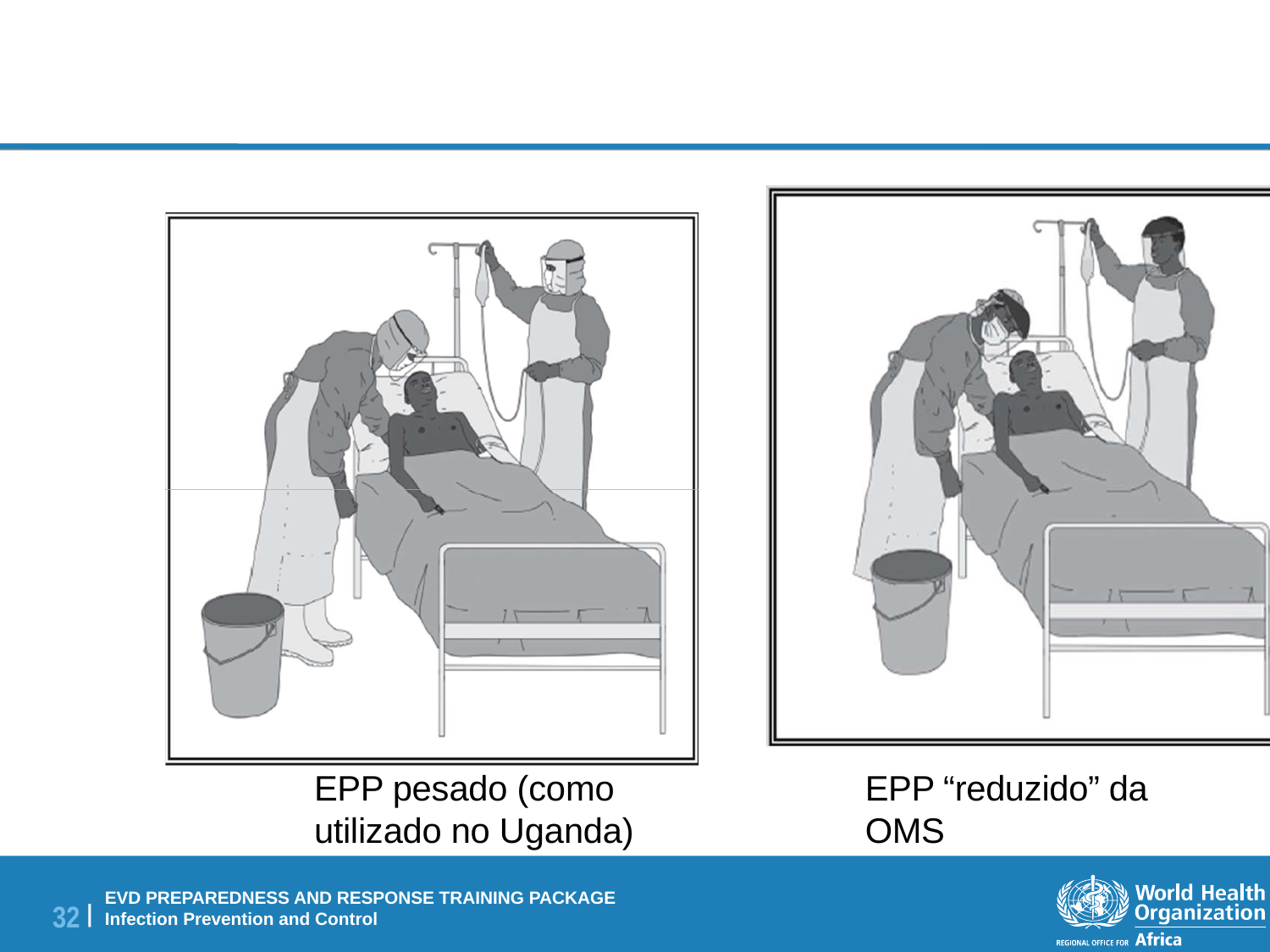

Heavy PPE (as used in Uganda)
‘Lightened’ WHO PPE
EPP pesado (como utilizado no Uganda)
EPP “reduzido” da OMS